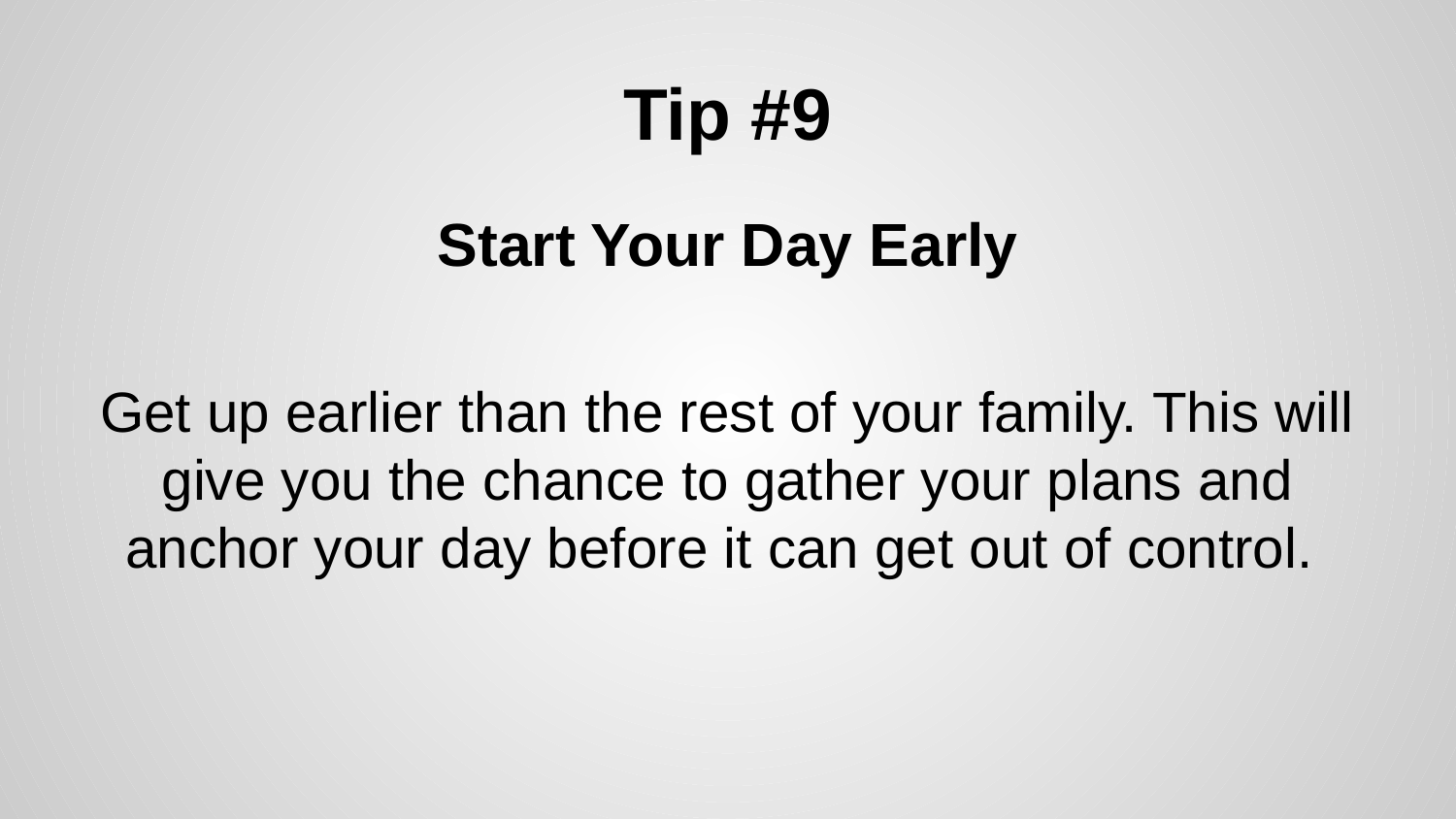

# Tip #9
Start Your Day Early

Get up earlier than the rest of your family. This will give you the chance to gather your plans and anchor your day before it can get out of control.

.